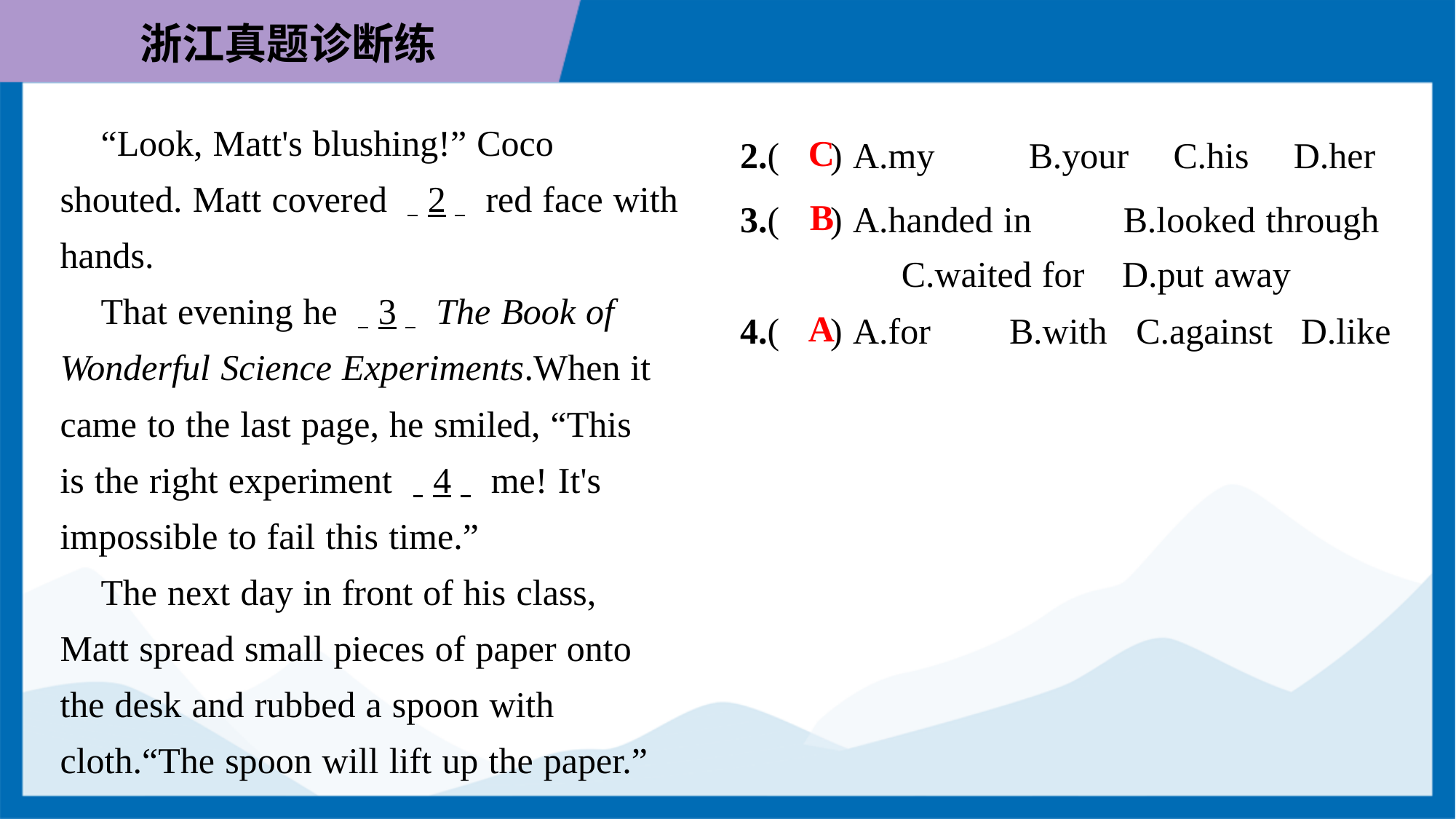

“Look, Matt's blushing!” Coco
shouted. Matt covered . .2. . red face with
hands.
    That evening he . .3. . The Book of
Wonderful Science Experiments.When it
came to the last page, he smiled, “This
is the right experiment . .4. . me! It's
impossible to fail this time.”
    The next day in front of his class,
Matt spread small pieces of paper onto
the desk and rubbed a spoon with
cloth.“The spoon will lift up the paper.”

C
2.(     ) A.my	B.your	C.his	D.her
3.(     ) A.handed in	B.looked through
C.waited for	D.put away
B
A
4.(     ) A.for	B.with	C.against	D.like